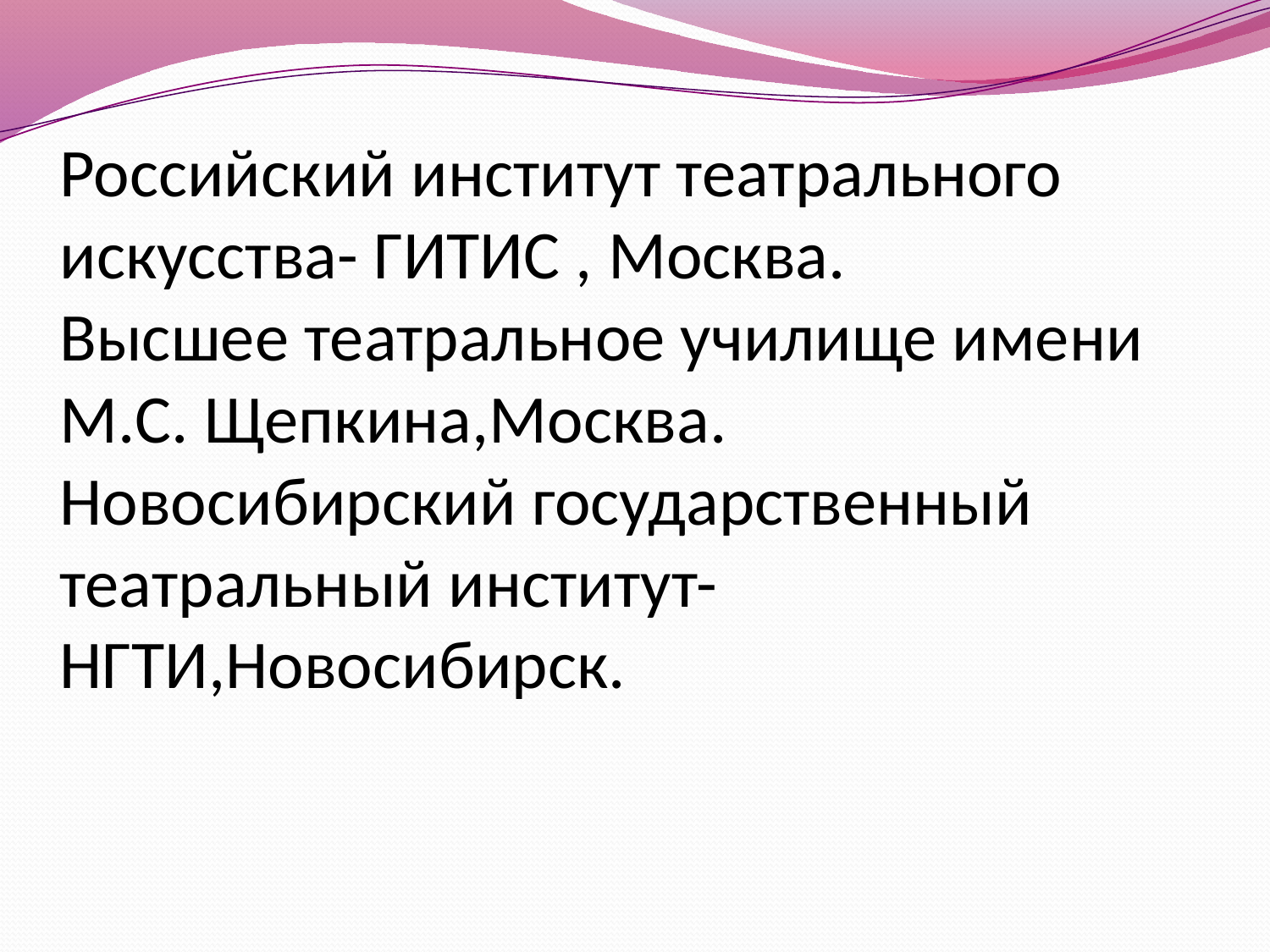

# Российский институт театрального искусства- ГИТИС , Москва. Высшее театральное училище имени М.С. Щепкина,Москва. Новосибирский государственный театральный институт-НГТИ,Новосибирск.